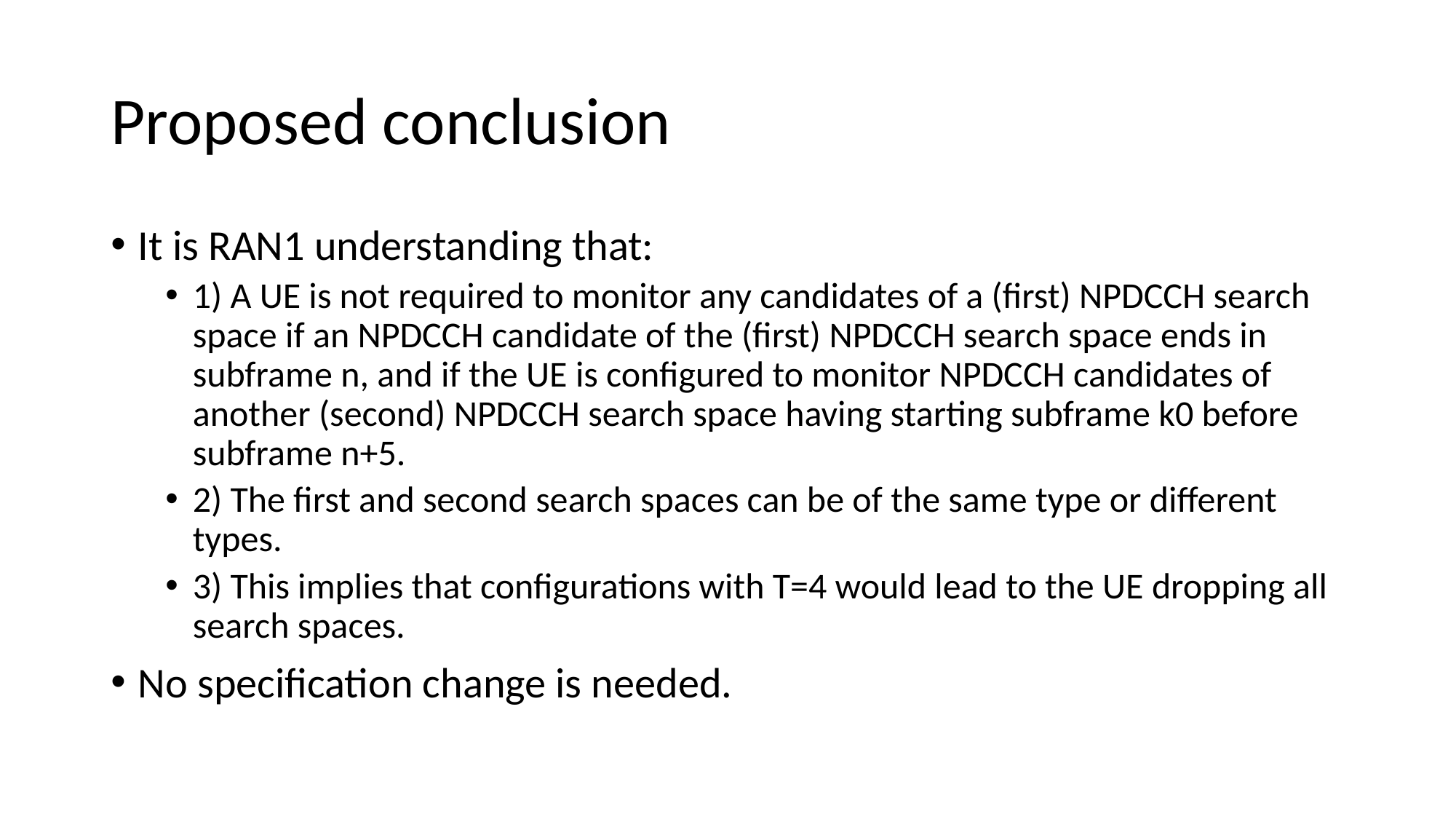

# Proposed conclusion
It is RAN1 understanding that:
1) A UE is not required to monitor any candidates of a (first) NPDCCH search space if an NPDCCH candidate of the (first) NPDCCH search space ends in subframe n, and if the UE is configured to monitor NPDCCH candidates of another (second) NPDCCH search space having starting subframe k0 before subframe n+5.
2) The first and second search spaces can be of the same type or different types.
3) This implies that configurations with T=4 would lead to the UE dropping all search spaces.
No specification change is needed.